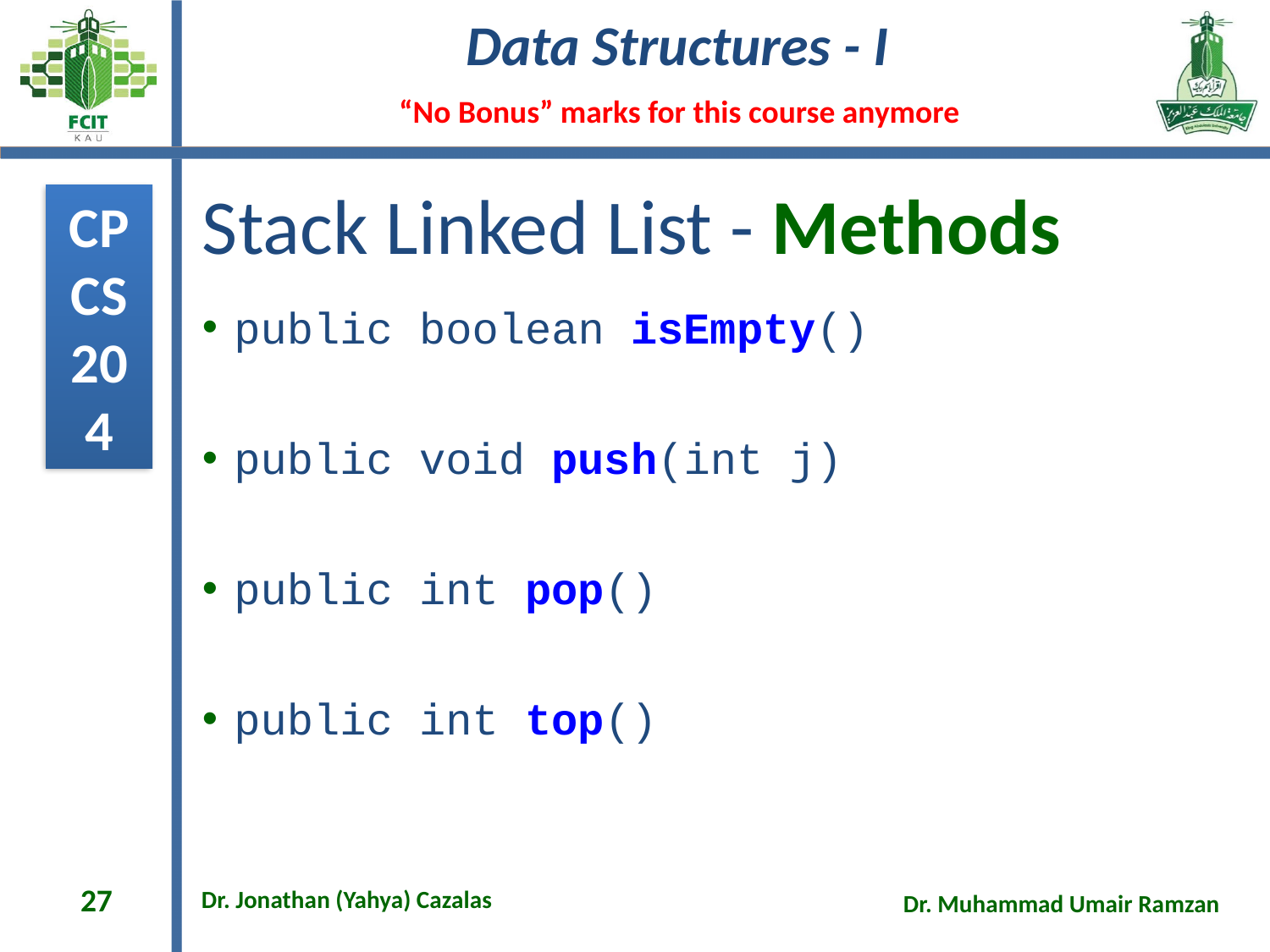

# Stack Linked List - Methods
public boolean isEmpty()

public void push(int j)

public int pop()

public int top()
27